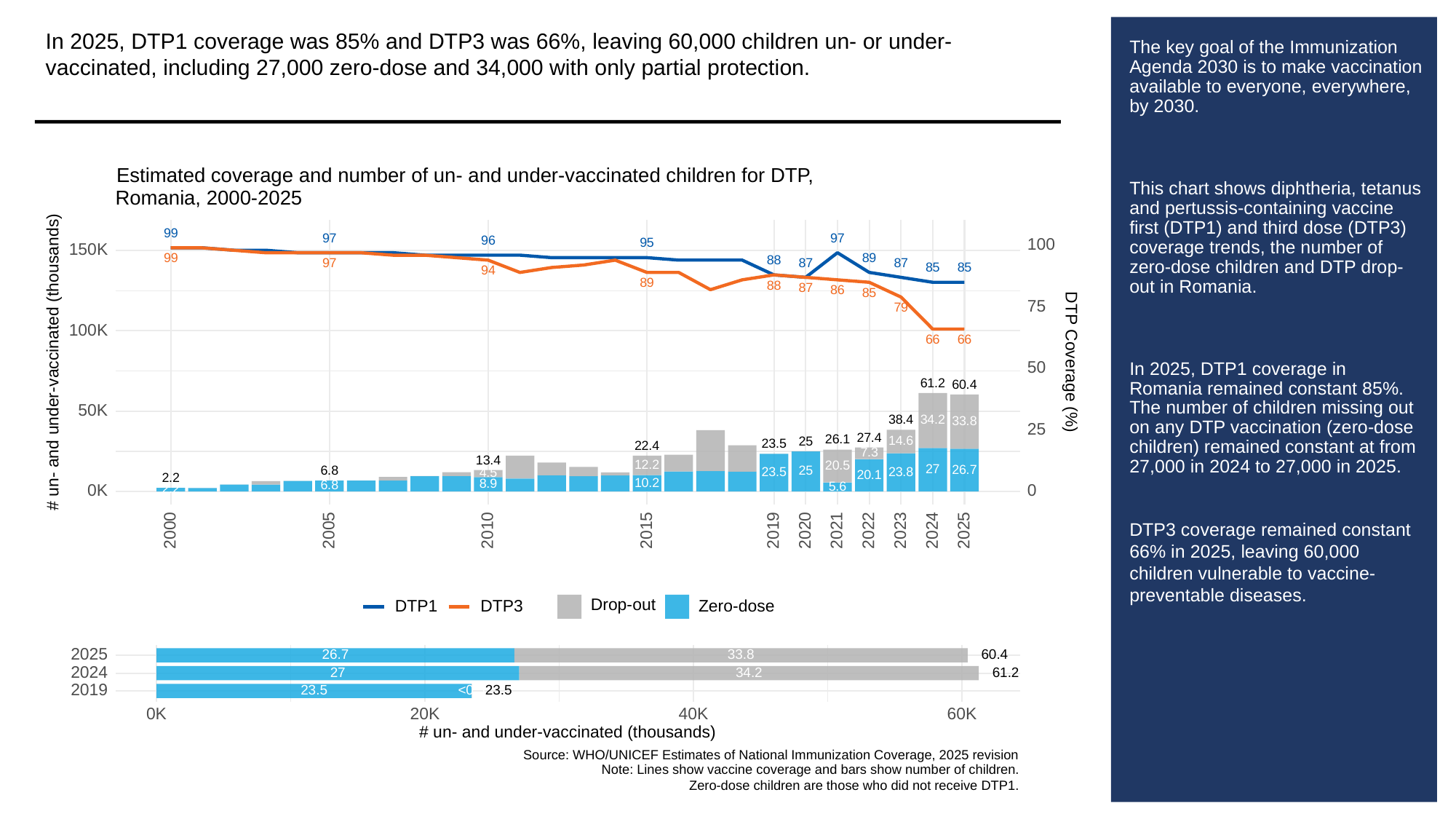

In 2025, DTP1 coverage was 85% and DTP3 was 66%, leaving 60,000 children un- or under-vaccinated, including 27,000 zero-dose and 34,000 with only partial protection.
# The key goal of the Immunization Agenda 2030 is to make vaccination available to everyone, everywhere, by 2030.

This chart shows diphtheria, tetanus and pertussis-containing vaccine first (DTP1) and third dose (DTP3) coverage trends, the number of zero-dose children and DTP drop-out in Romania.

In 2025, DTP1 coverage in Romania remained constant 85%. The number of children missing out on any DTP vaccination (zero-dose children) remained constant at from 27,000 in 2024 to 27,000 in 2025.

DTP3 coverage remained constant 66% in 2025, leaving 60,000 children vulnerable to vaccine-preventable diseases.

Estimated coverage and number of un- and under-vaccinated children for DTP,
Romania, 2000-2025

99
97
97
96
95
100
150K

89
99
88
87
87
97
85
85
94
89
88
87
86
85

75
79
100K

66
66
# un- and under-vaccinated (thousands)
DTP Coverage (%)
50

61.2
60.4

50K

38.4
34.2
33.8
25

27.4
26.1
14.6
25
23.5
22.4

7.3

13.4

12.2
20.5

27
26.7
6.8
25

23.8
23.5
4.5

20.1

2.2

10.2
8.9

6.8
5.6

2.2
0K
0

2023
2000
2005
2010
2015
2019
2020
2021
2022
2024
2025

Drop-out
DTP3
Zero-dose
DTP1

2025
33.8
26.7
60.4

2024
34.2
61.2
27

2019
23.5
23.5
<0.5

0K
20K
40K
60K
# un- and under-vaccinated (thousands)
Source: WHO/UNICEF Estimates of National Immunization Coverage, 2025 revision
Note: Lines show vaccine coverage and bars show number of children.
Zero-dose children are those who did not receive DTP1.